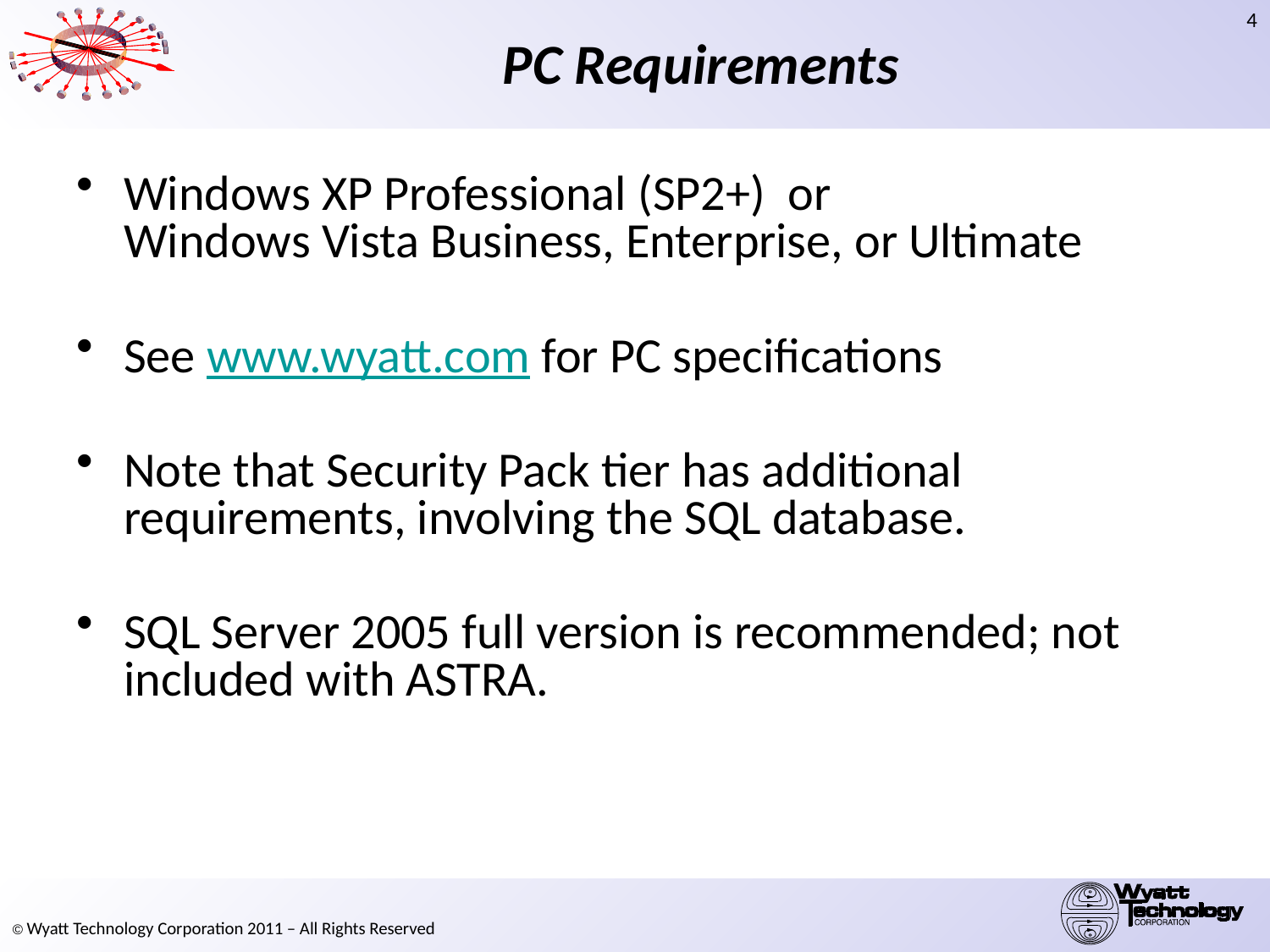

# PC Requirements
Windows XP Professional (SP2+)  or                Windows Vista Business, Enterprise, or Ultimate

See www.wyatt.com for PC specifications

Note that Security Pack tier has additional requirements, involving the SQL database.

SQL Server 2005 full version is recommended; not included with ASTRA.